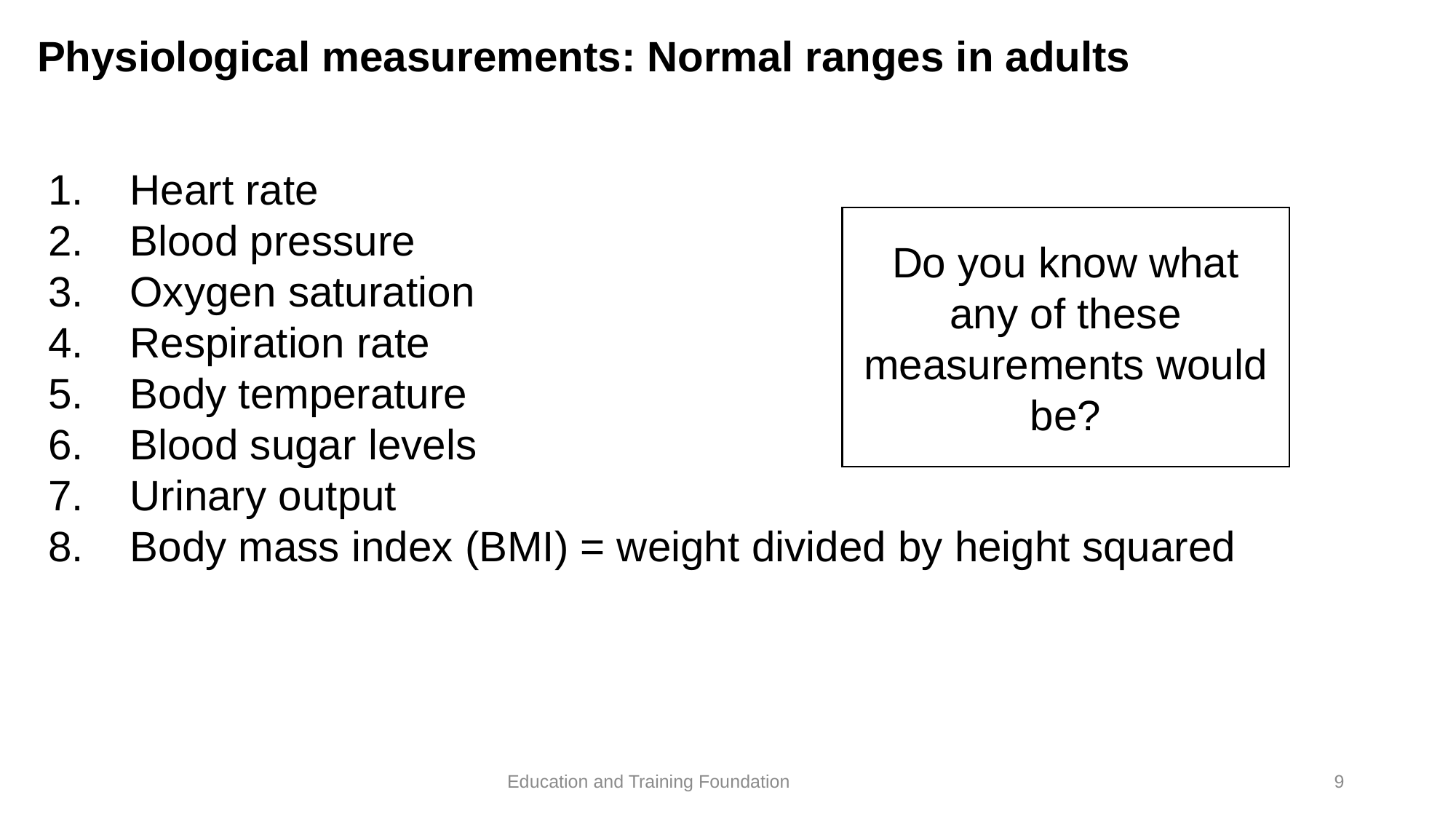

# Physiological measurements: Normal ranges in adults
Heart rate
Blood pressure
Oxygen saturation
Respiration rate
Body temperature
Blood sugar levels
Urinary output
Body mass index (BMI) = weight divided by height squared
Do you know what any of these measurements would be?
9
Education and Training Foundation